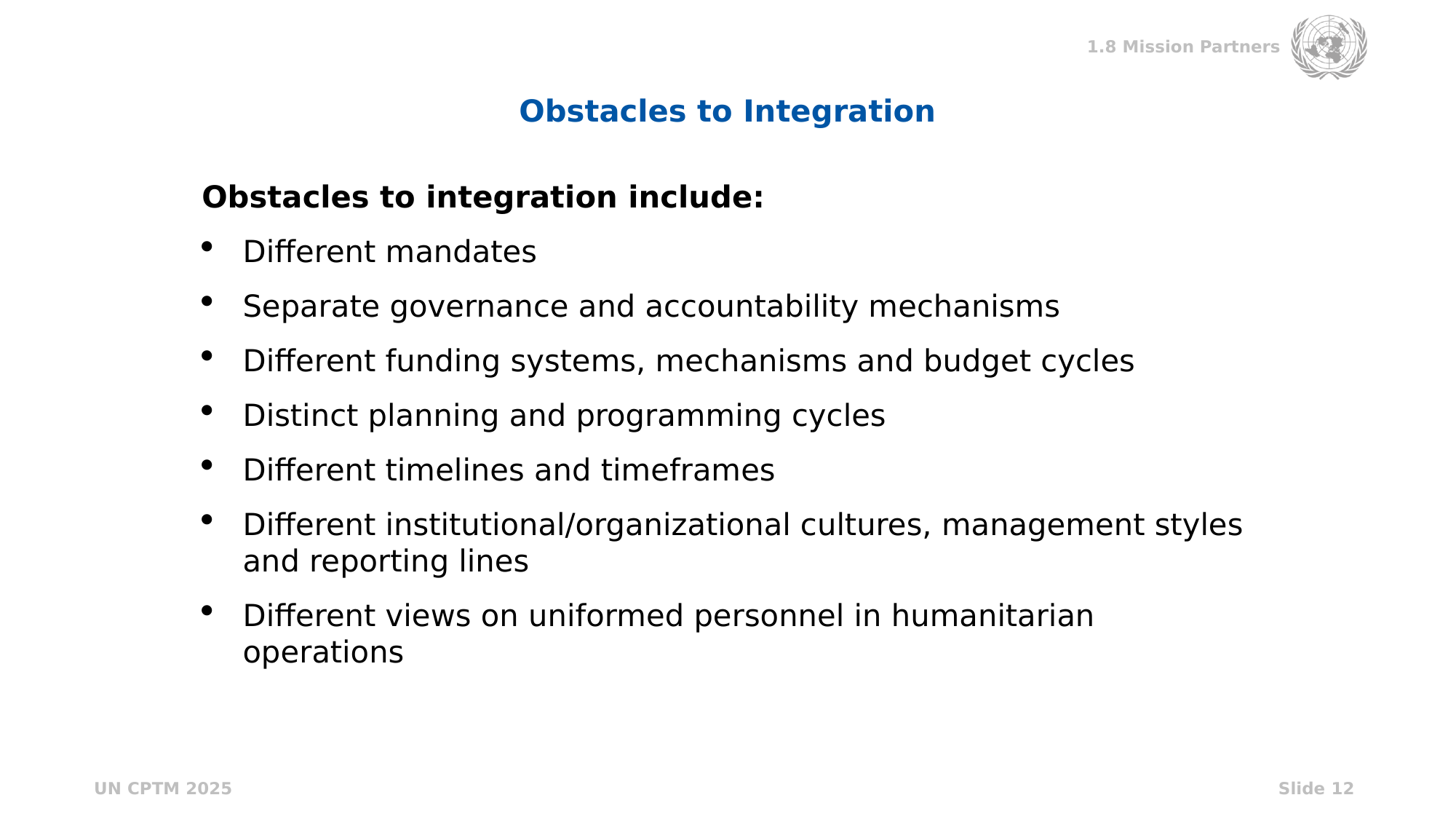

Obstacles to Integration
Obstacles to integration include:
Different mandates
Separate governance and accountability mechanisms
Different funding systems, mechanisms and budget cycles
Distinct planning and programming cycles
Different timelines and timeframes
Different institutional/organizational cultures, management styles and reporting lines
Different views on uniformed personnel in humanitarian operations